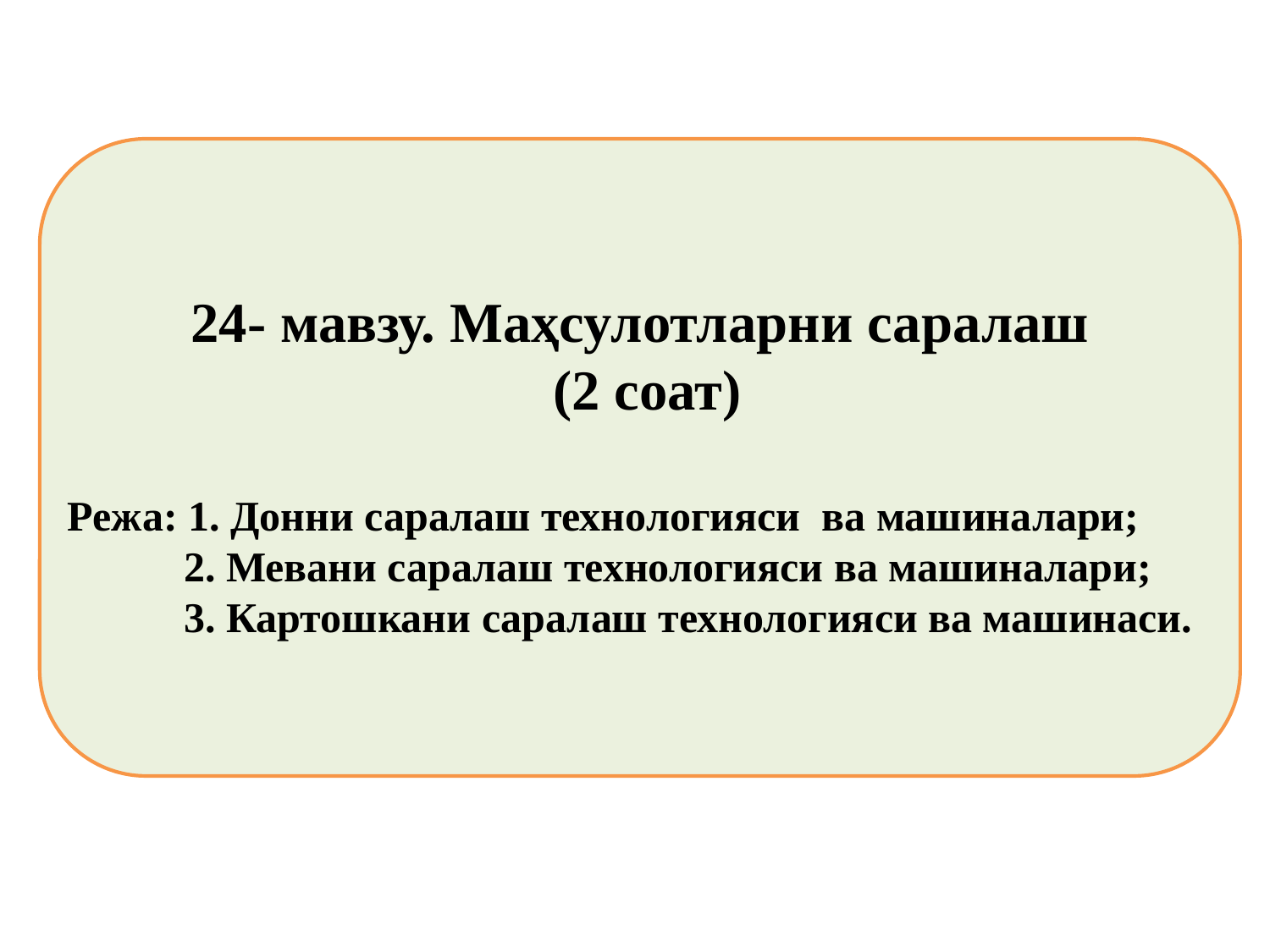

24- мавзу. Маҳсулотларни саралаш
(2 соат)

Режа: 1. Донни саралаш технологияси  ва машиналари;
           2. Мевани саралаш технологияси ва машиналари;
           3. Картошкани саралаш технологияси ва машинаси.